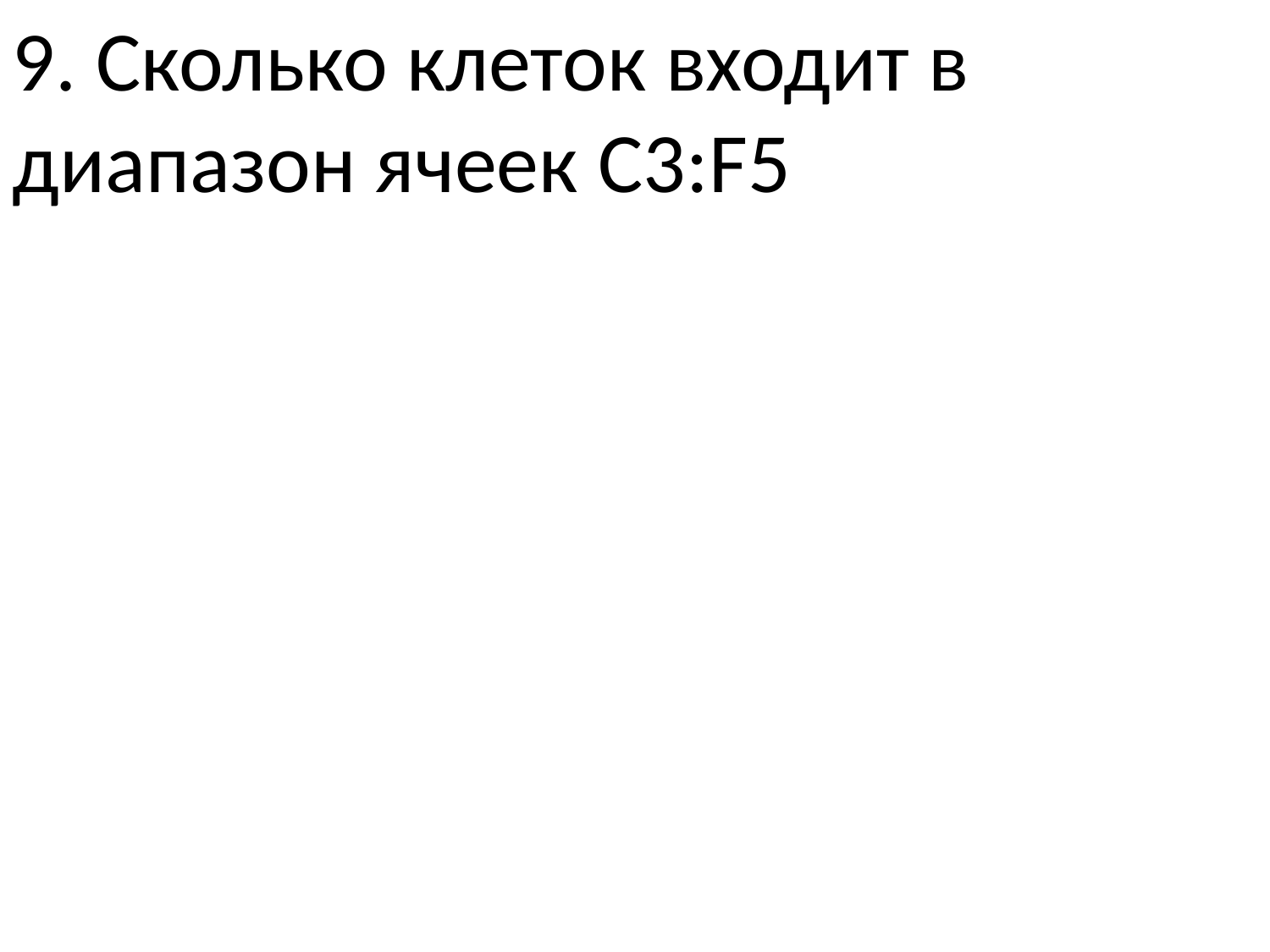

9. Сколько клеток входит в диапазон ячеек C3:F5